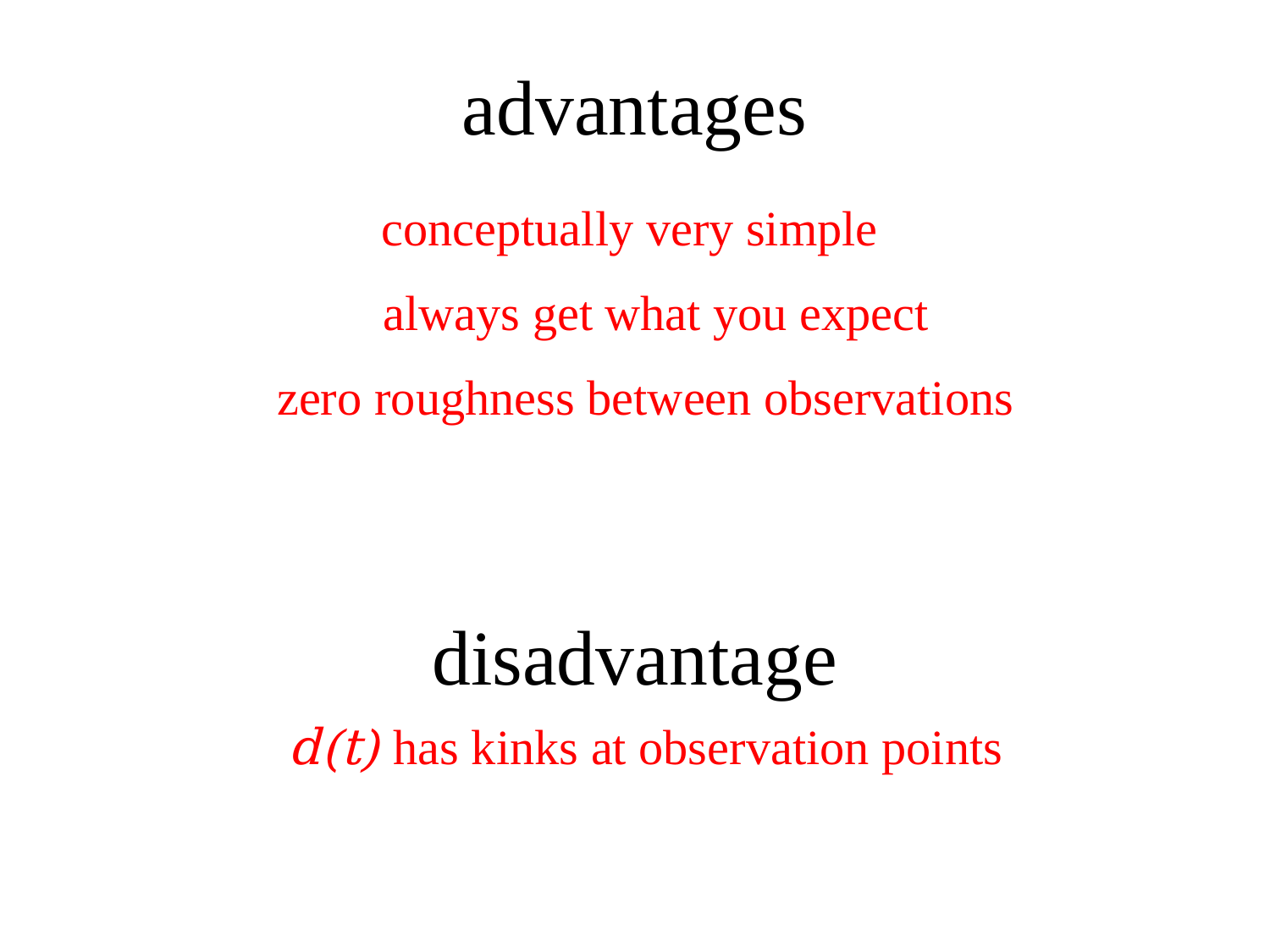

advantages
conceptually very simple
always get what you expect
zero roughness between observations
# disadvantage
d(t) has kinks at observation points